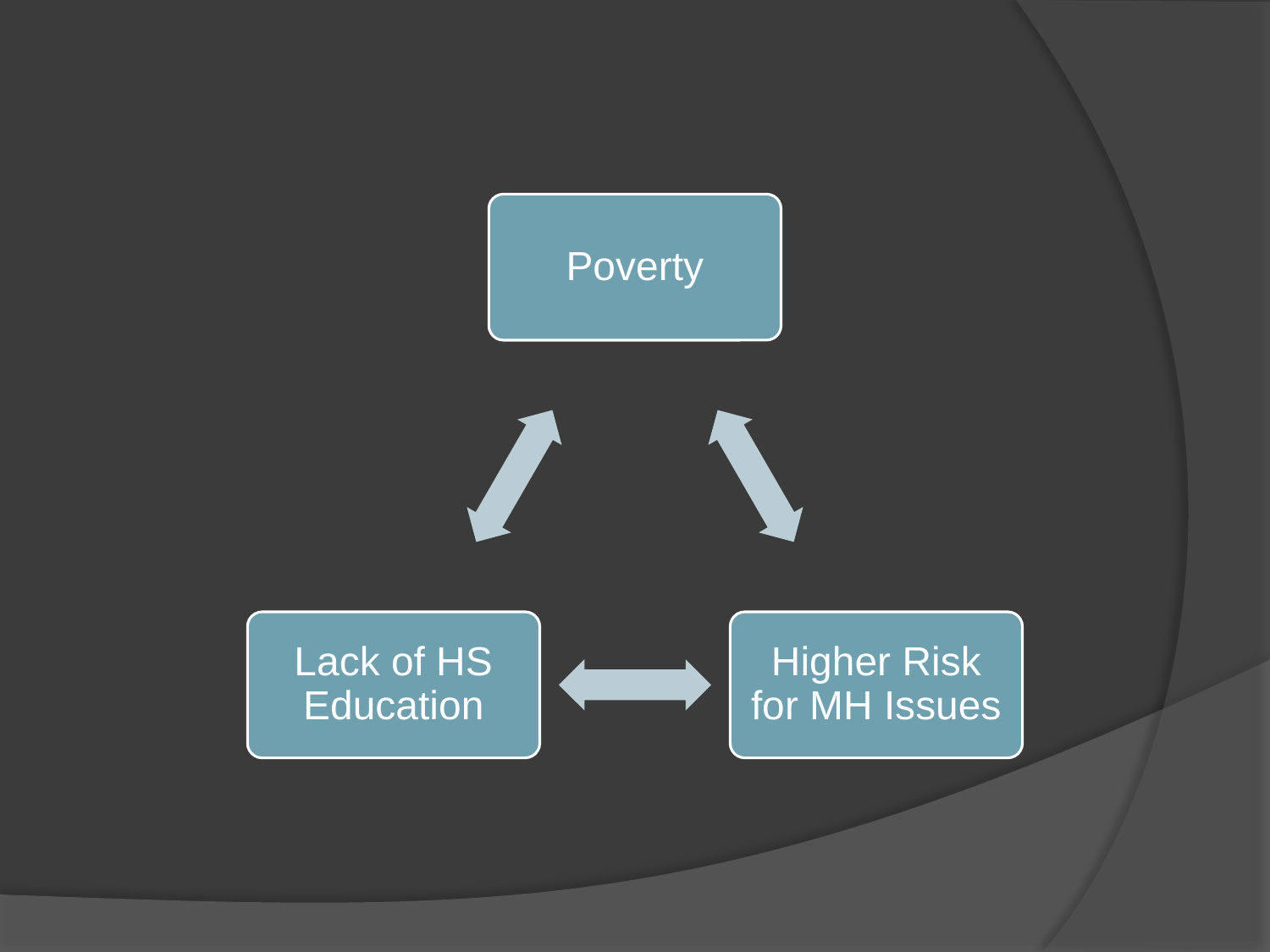

Poverty

Higher Risk for MH Issues

Lack of HS Education